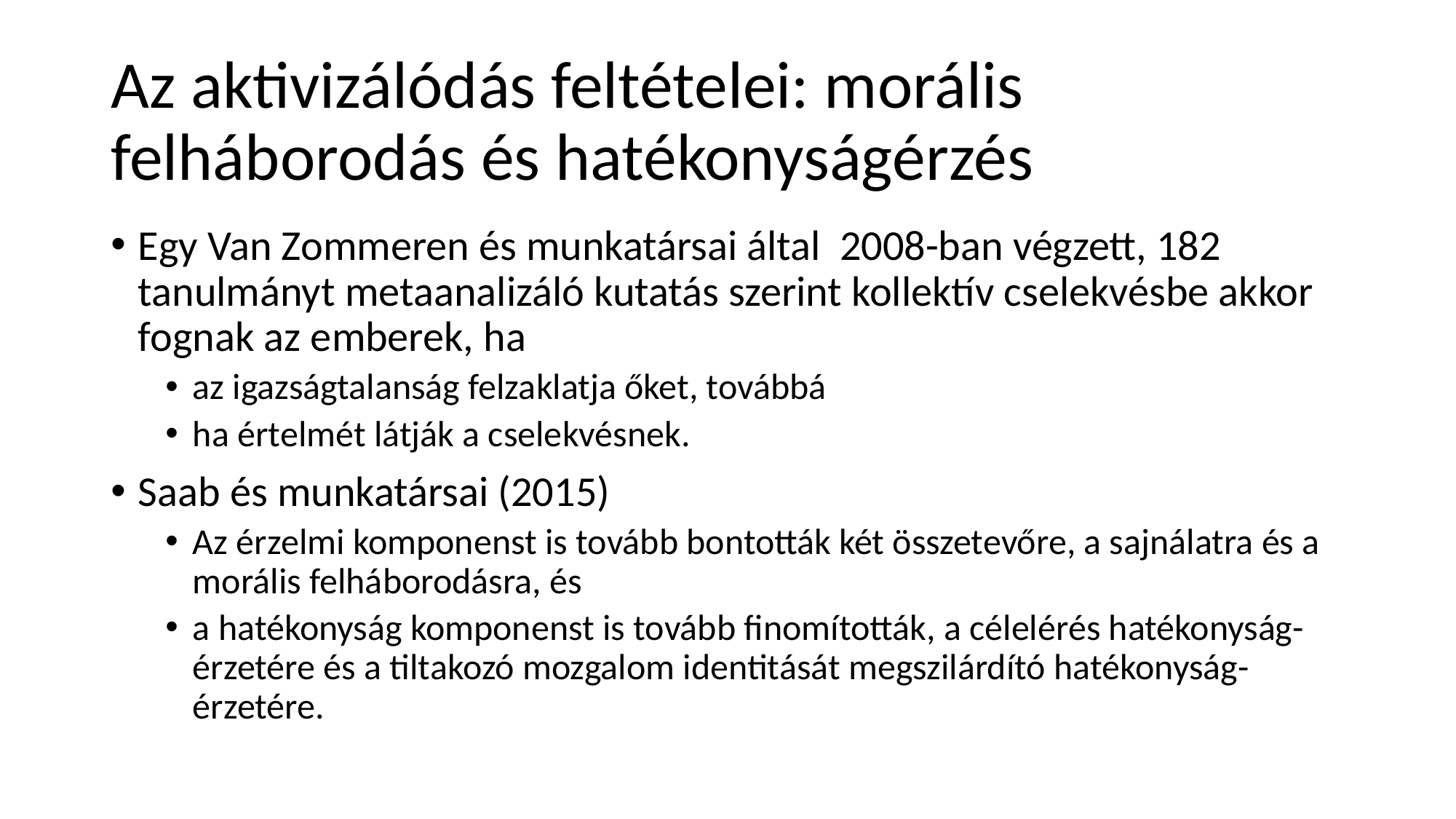

# Az aktivizálódás feltételei: morális felháborodás és hatékonyságérzés
Egy Van Zommeren és munkatársai által  2008-ban végzett, 182 tanulmányt metaanalizáló kutatás szerint kollektív cselekvésbe akkor fognak az emberek, ha
az igazságtalanság felzaklatja őket, továbbá
ha értelmét látják a cselekvésnek.
Saab és munkatársai (2015)
Az érzelmi komponenst is tovább bontották két összetevőre, a sajnálatra és a morális felháborodásra, és
a hatékonyság komponenst is tovább finomították, a célelérés hatékonyság-érzetére és a tiltakozó mozgalom identitását megszilárdító hatékonyság-érzetére.